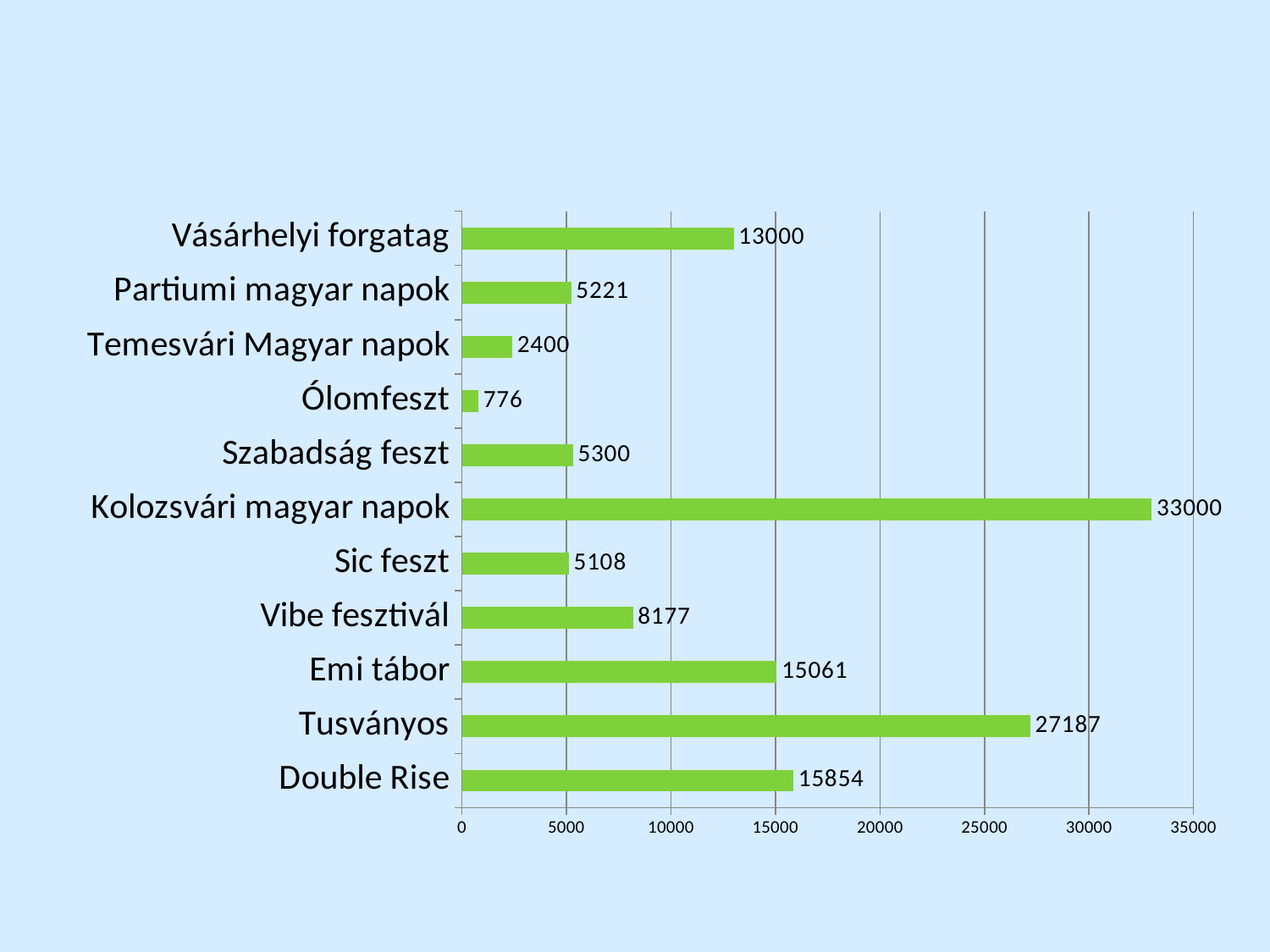

#

### Chart

| Category |  |
|---|---|
| Double Rise | 15854.0 |
| Tusványos | 27187.0 |
| Emi tábor | 15061.0 |
| Vibe fesztivál | 8177.0 |
| Sic feszt | 5108.0 |
| Kolozsvári magyar napok | 33000.0 |
| Szabadság feszt | 5300.0 |
| Ólomfeszt | 776.0 |
| Temesvári Magyar napok | 2400.0 |
| Partiumi magyar napok | 5221.0 |
| Vásárhelyi forgatag | 13000.0 |